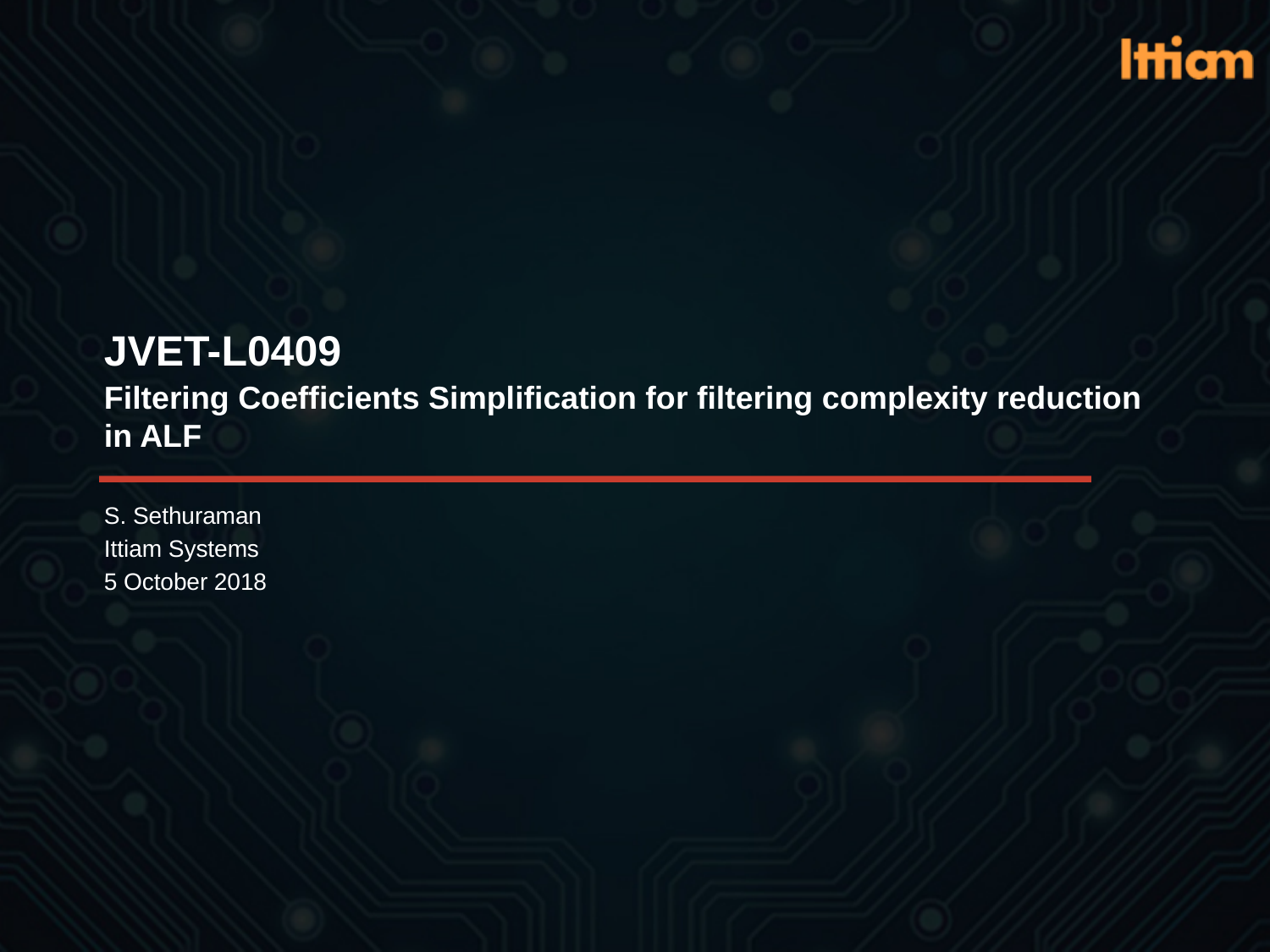

# JVET-L0409 Filtering Coefficients Simplification for filtering complexity reduction in ALF
S. Sethuraman
Ittiam Systems
5 October 2018